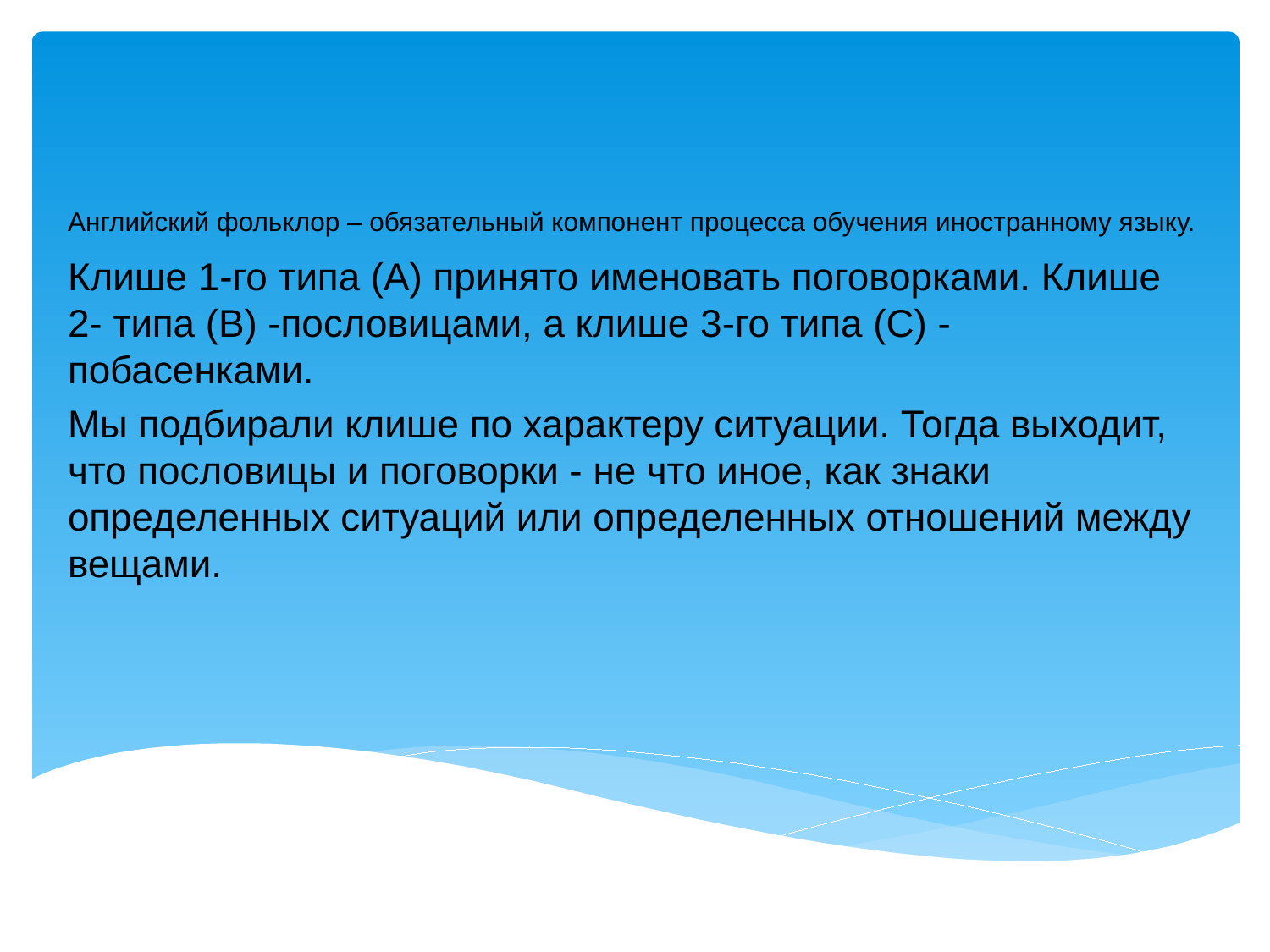

# Английский фольклор – обязательный компонент процесса обучения иностранному языку.
Клише 1-го типа (А) принято именовать поговорками. Клише 2- типа (В) -пословицами, а клише 3-го типа (С) - побасенками.
Мы подбирали клише по характеру ситуации. Тогда выходит, что пословицы и поговорки - не что иное, как знаки определенных ситуаций или определенных отношений между вещами.